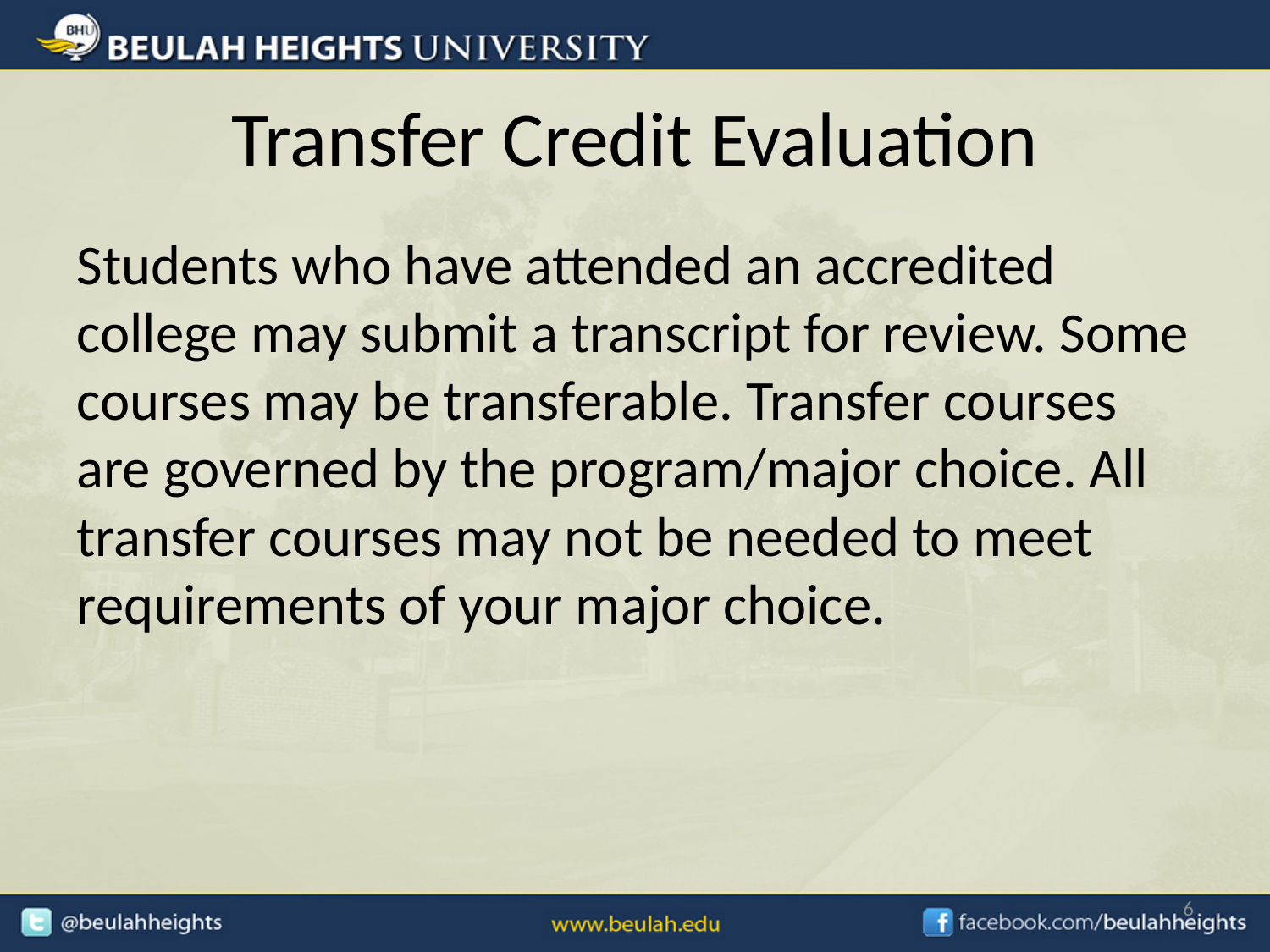

# Transfer Credit Evaluation
	Students who have attended an accredited college may submit a transcript for review. Some courses may be transferable. Transfer courses are governed by the program/major choice. All transfer courses may not be needed to meet requirements of your major choice.

6